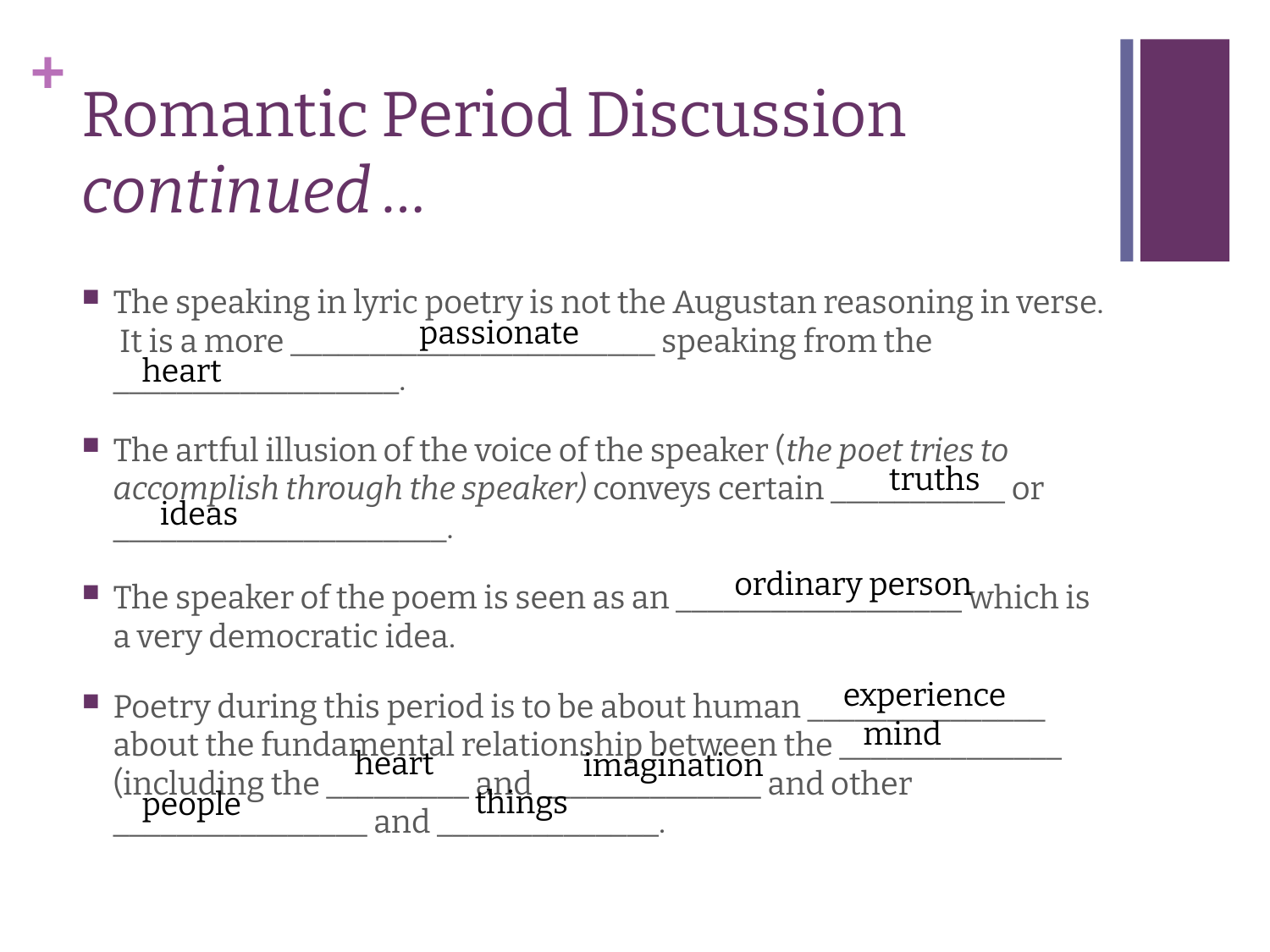

# Romantic Period Discussion continued …
The speaking in lyric poetry is not the Augustan reasoning in verse.  It is a more _______________________ speaking from the __________________.
The artful illusion of the voice of the speaker (the poet tries to accomplish through the speaker) conveys certain ___________ or _____________________.
The speaker of the poem is seen as an __________________ which is a very democratic idea.
Poetry during this period is to be about human _______________ about the fundamental relationship between the ______________ (including the _________ and ______________ and other ________________ and ______________.
passionate
heart
truths
ideas
ordinary person
experience
mind
heart
imagination
things
people